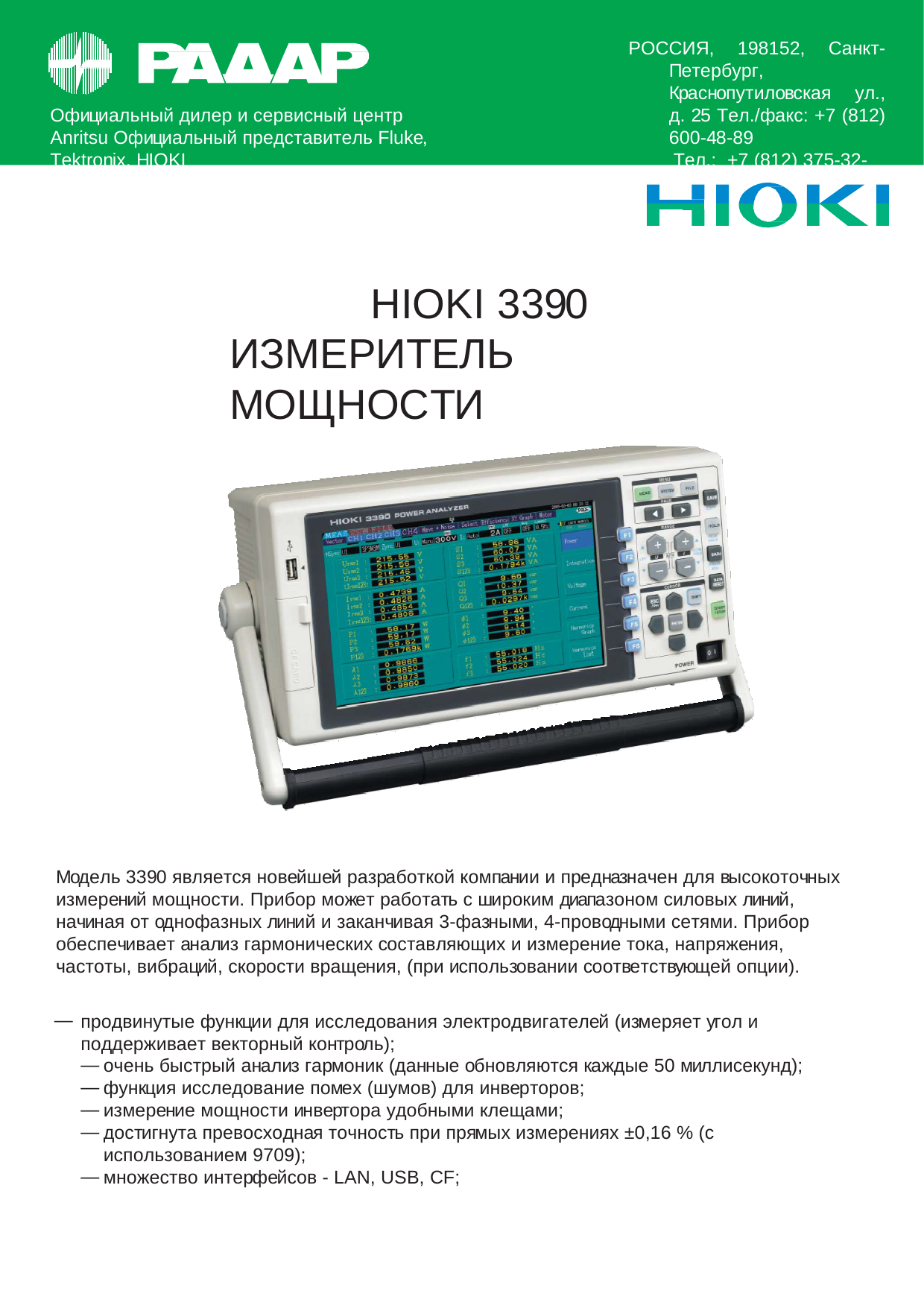

РОССИЯ, 198152, Санкт-Петербург, Краснопутиловская ул., д. 25 Тел./факс: +7 (812) 600-48-89
Тел.:  +7 (812) 375-32-44
www.radar1.ru, info@radar1.ru

Официальный дилер и сервисный центр Anritsu Официальный представитель Fluke, Tektronix, HIOKI

HIOKI 3390 ИЗМЕРИТЕЛЬ МОЩНОСТИ

Модель 3390 является новейшей разработкой компании и предназначен для высокоточных измерений мощности. Прибор может работать с широким диапазоном силовых линий, начиная от однофазных линий и заканчивая 3-фазными, 4-проводными сетями. Прибор обеспечивает анализ гармонических составляющих и измерение тока, напряжения, частоты, вибраций, скорости вращения, (при использовании соответствующей опции).

продвинутые функции для исследования электродвигателей (измеряет угол и поддерживает векторный контроль);
очень быстрый анализ гармоник (данные обновляются каждые 50 миллисекунд);
функция исследование помех (шумов) для инверторов;
измерение мощности инвертора удобными клещами;
достигнута превосходная точность при прямых измерениях ±0,16 % (с использованием 9709);
множество интерфейсов - LAN, USB, CF;